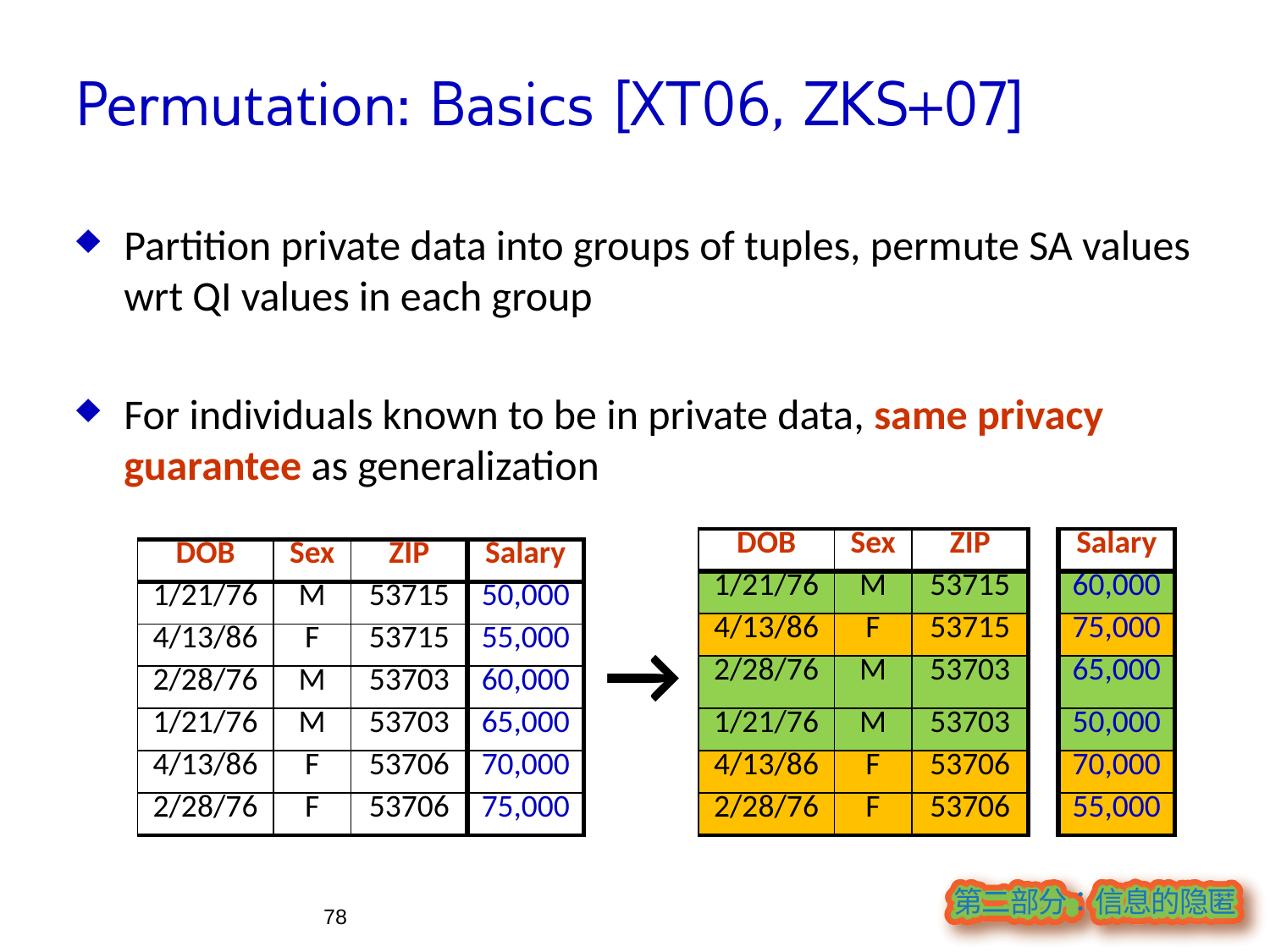

Permutation: Basics [XT06, ZKS+07]
Partition private data into groups of tuples, permute SA values wrt QI values in each group

For individuals known to be in private data, same privacy guarantee as generalization
| DOB | Sex | ZIP |
| --- | --- | --- |
| 1/21/76 | M | 53715 |
| 4/13/86 | F | 53715 |
| 2/28/76 | M | 53703 |
| 1/21/76 | M | 53703 |
| 4/13/86 | F | 53706 |
| 2/28/76 | F | 53706 |
| Salary |
| --- |
| 60,000 |
| 75,000 |
| 65,000 |
| 50,000 |
| 70,000 |
| 55,000 |
| DOB | Sex | ZIP | Salary |
| --- | --- | --- | --- |
| 1/21/76 | M | 53715 | 50,000 |
| 4/13/86 | F | 53715 | 55,000 |
| 2/28/76 | M | 53703 | 60,000 |
| 1/21/76 | M | 53703 | 65,000 |
| 4/13/86 | F | 53706 | 70,000 |
| 2/28/76 | F | 53706 | 75,000 |
→
78